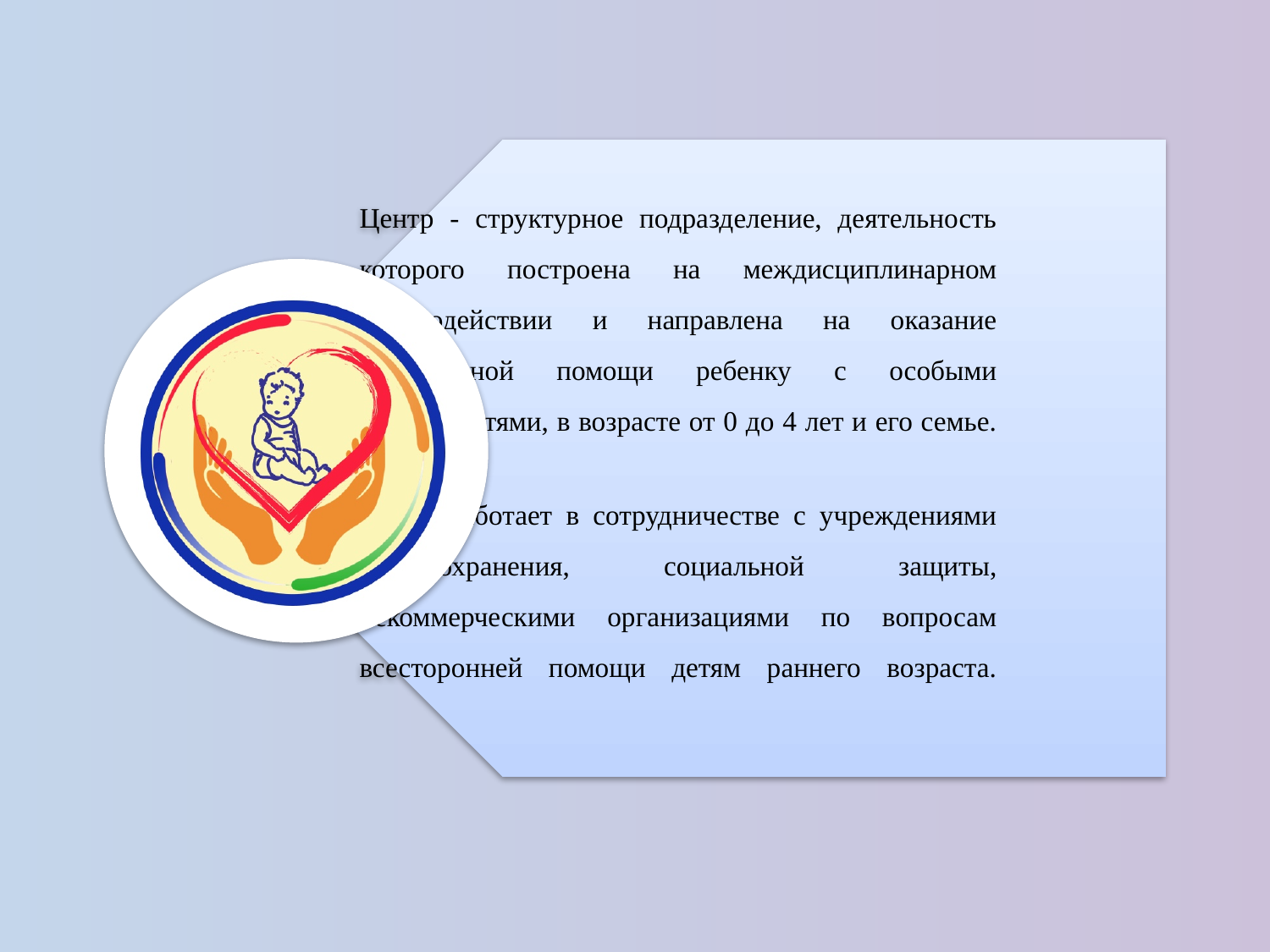

Центр - структурное подразделение, деятельность которого построена на междисциплинарном взаимодействии и направлена на оказание комплексной помощи ребенку с особыми потребностями, в возрасте от 0 до 4 лет и его семье.
Центр работает в сотрудничестве с учреждениями здравоохранения, социальной защиты, некоммерческими организациями по вопросам всесторонней помощи детям раннего возраста.